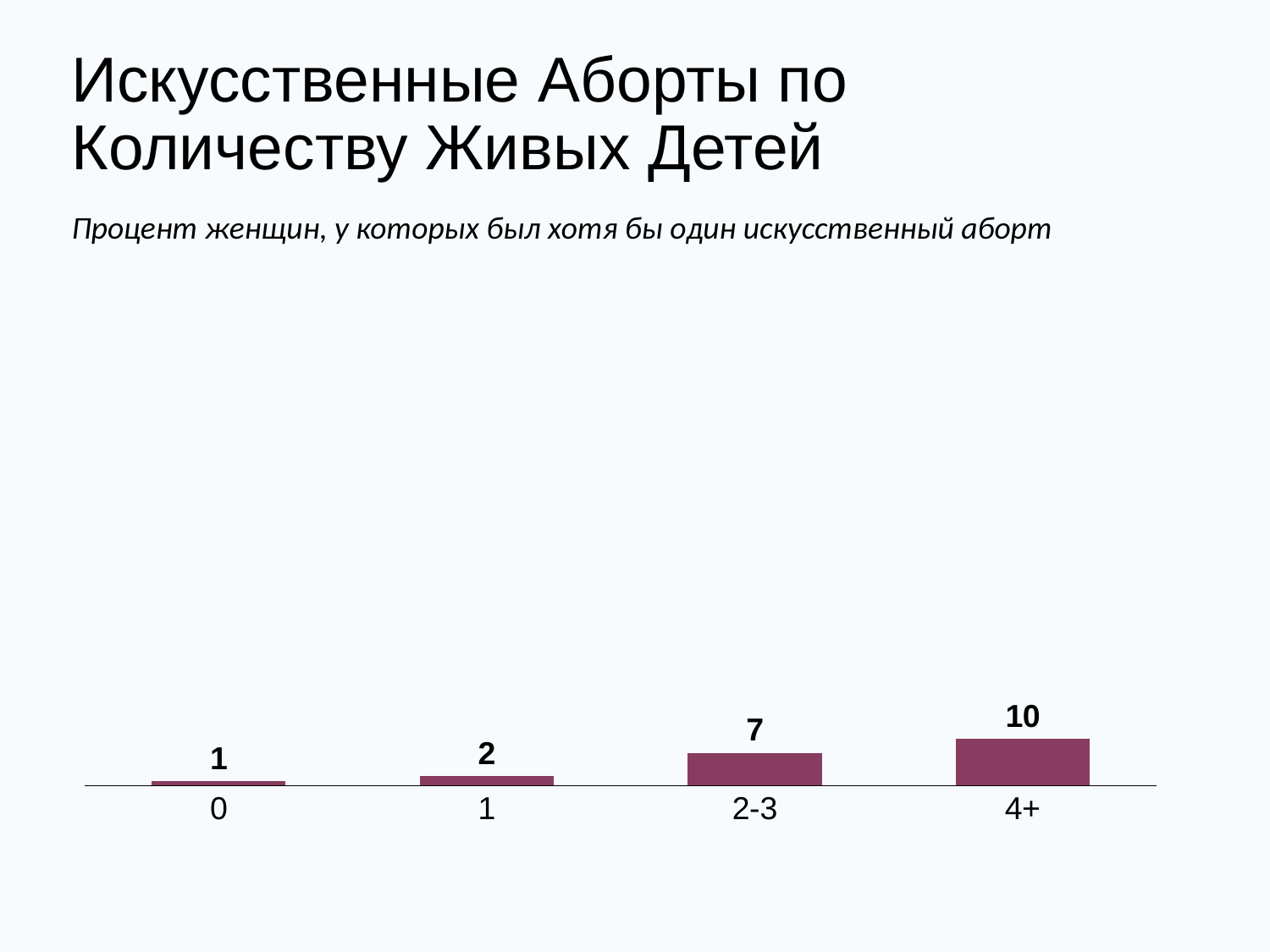

# Искусственные Аборты по Количеству Живых Детей
Процент женщин, у которых был хотя бы один искусственный аборт

### Chart

| Category | 0 |
|---|---|
| 0 | 1.0 |
| 1 | 2.0 |
| 2-3 | 7.0 |
| 4+ | 10.0 |